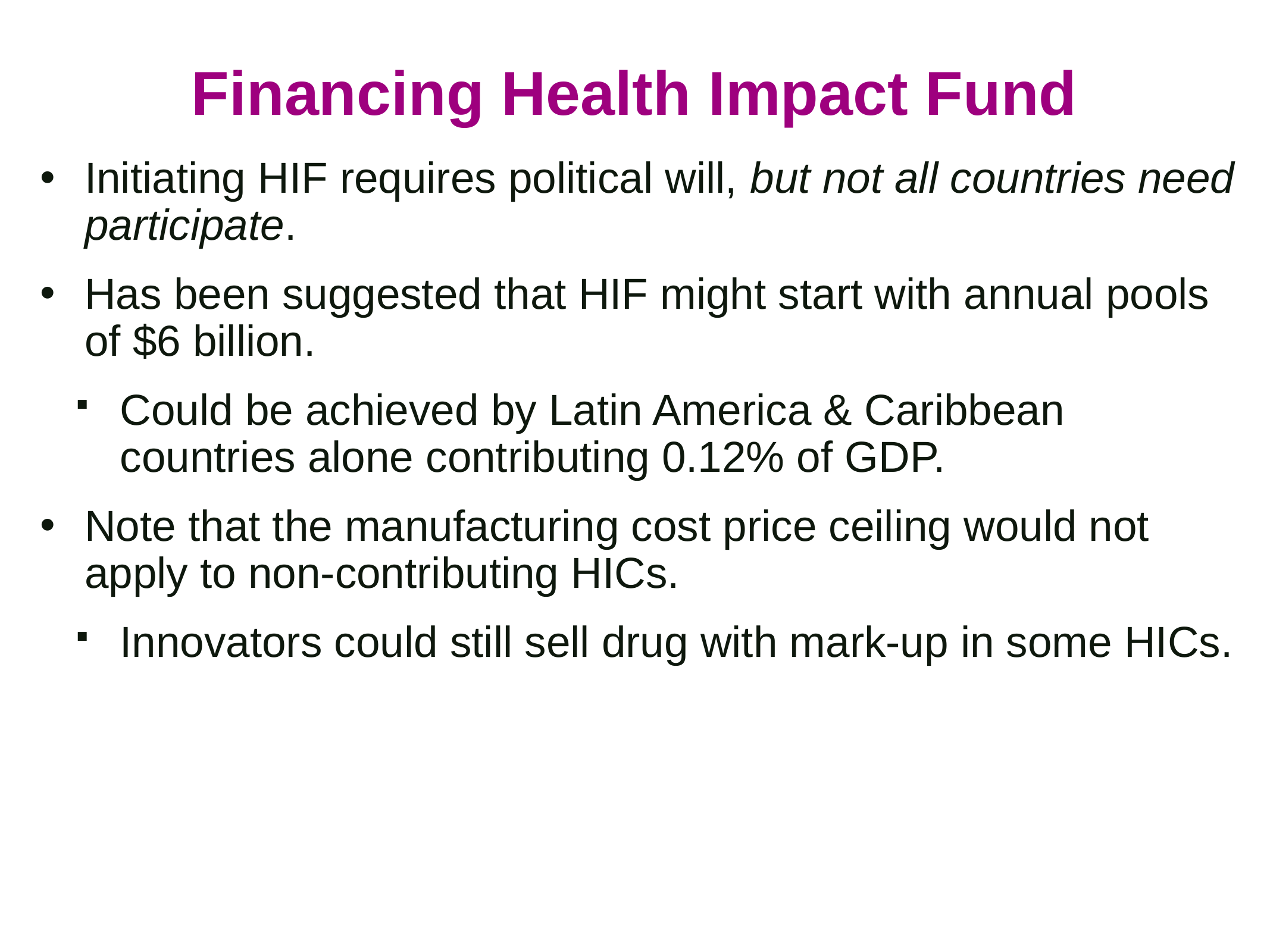

# Financing Health Impact Fund
Initiating HIF requires political will, but not all countries need participate.
Has been suggested that HIF might start with annual pools of $6 billion.
Could be achieved by Latin America & Caribbean countries alone contributing 0.12% of GDP.
Note that the manufacturing cost price ceiling would not apply to non-contributing HICs.
Innovators could still sell drug with mark-up in some HICs.